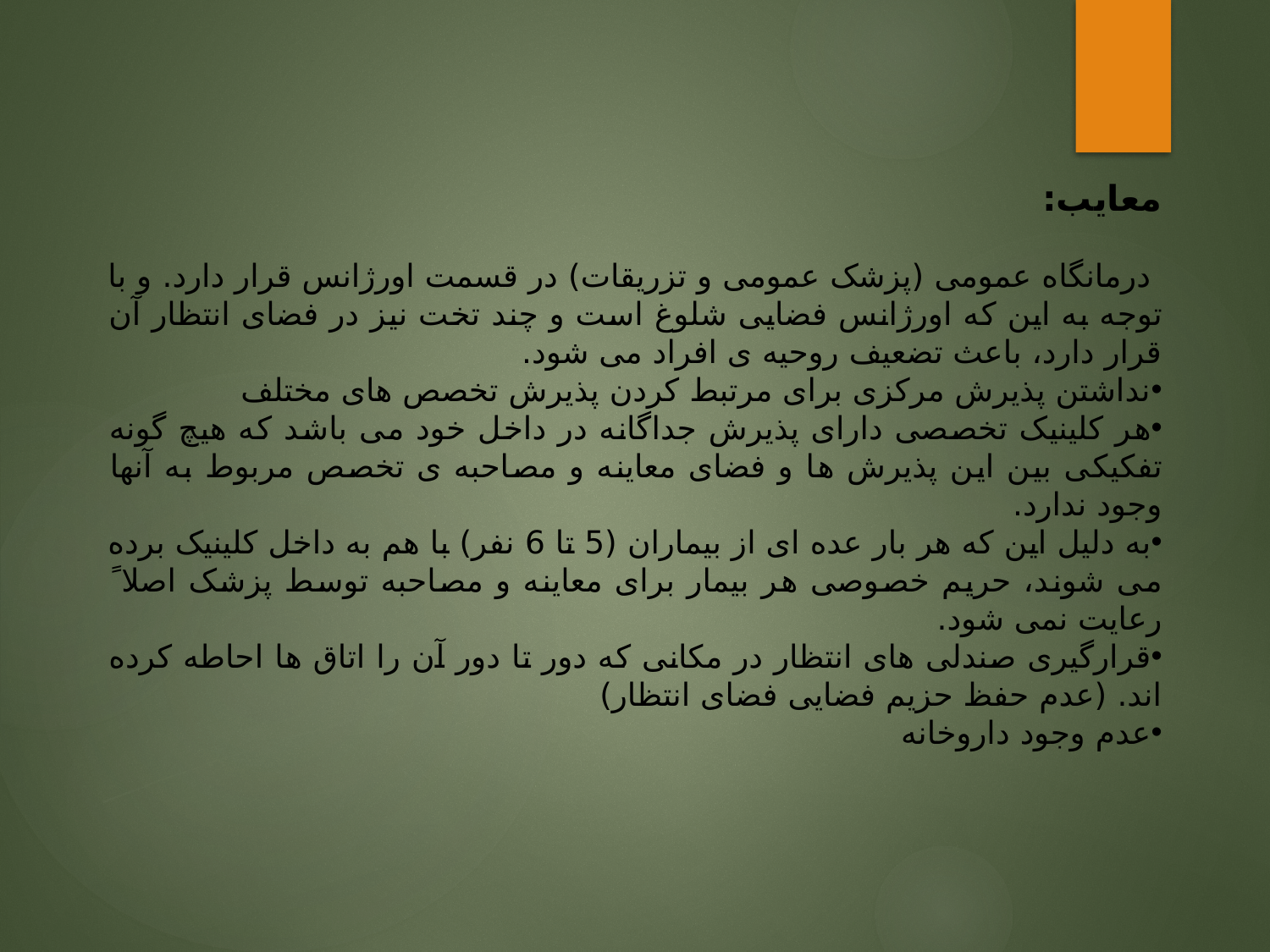

معایب:

 درمانگاه عمومی (پزشک عمومی و تزریقات) در قسمت اورژانس قرار دارد. و با توجه به این که اورژانس فضایی شلوغ است و چند تخت نیز در فضای انتظار آن قرار دارد، باعث تضعیف روحیه ی افراد می شود.
نداشتن پذیرش مرکزی برای مرتبط کردن پذیرش تخصص های مختلف
هر کلینیک تخصصی دارای پذیرش جداگانه در داخل خود می باشد که هیچ گونه تفکیکی بین این پذیرش ها و فضای معاینه و مصاحبه ی تخصص مربوط به آنها وجود ندارد.
به دلیل این که هر بار عده ای از بیماران (5 تا 6 نفر) با هم به داخل کلینیک برده می شوند، حریم خصوصی هر بیمار برای معاینه و مصاحبه توسط پزشک اصلا ً رعایت نمی شود.
قرارگیری صندلی های انتظار در مکانی که دور تا دور آن را اتاق ها احاطه کرده اند. (عدم حفظ حزیم فضایی فضای انتظار)
عدم وجود داروخانه